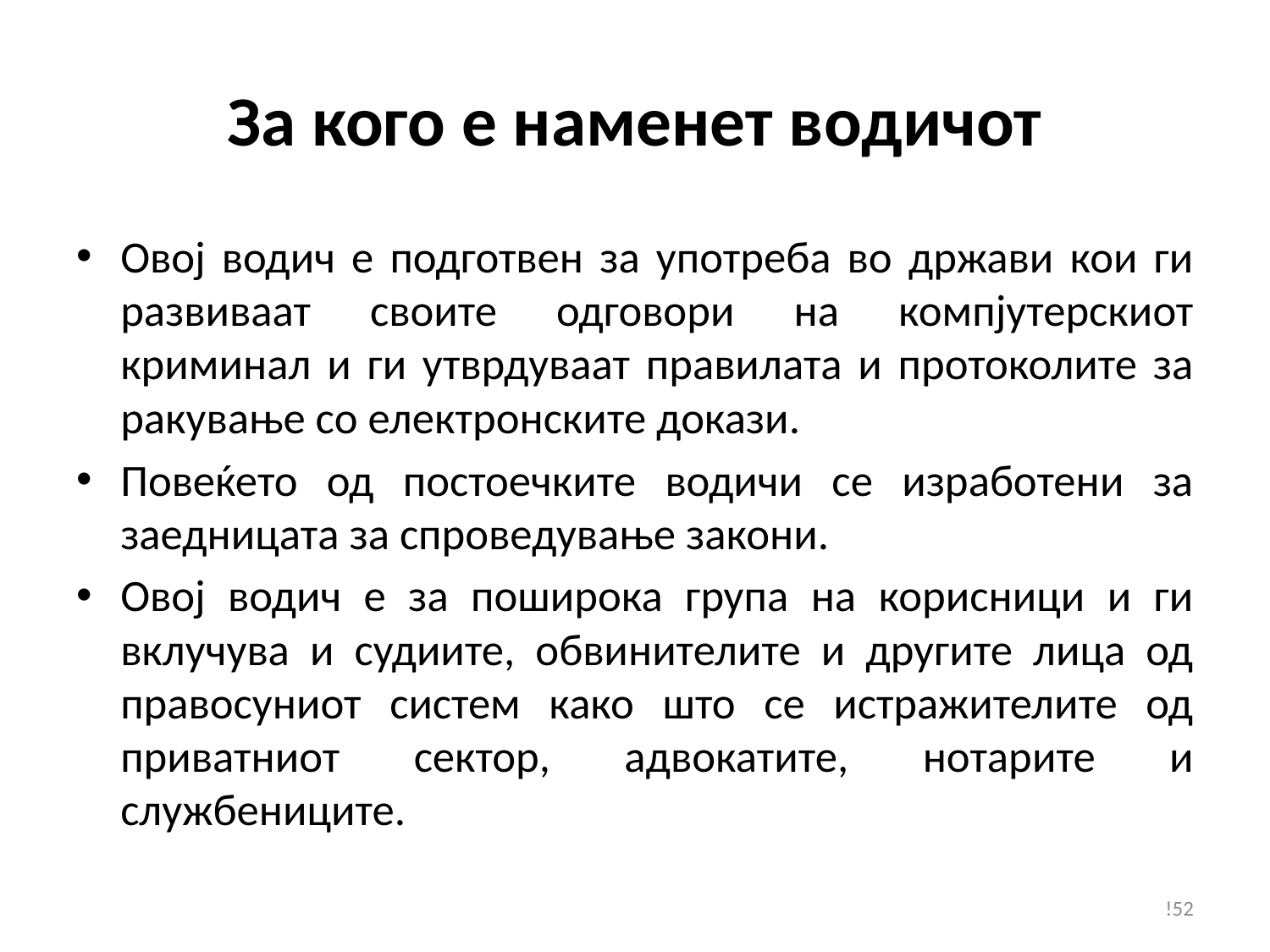

# За кого е наменет водичот
Овој водич е подготвен за употреба во држави кои ги развиваат своите одговори на компјутерскиот криминал и ги утврдуваат правилата и протоколите за ракување со електронските докази.
Повеќето од постоечките водичи се изработени за заедницата за спроведување закони.
Овој водич е за поширока група на корисници и ги вклучува и судиите, обвинителите и другите лица од правосуниот систем како што се истражителите од приватниот сектор, адвокатите, нотарите и службениците.

!52